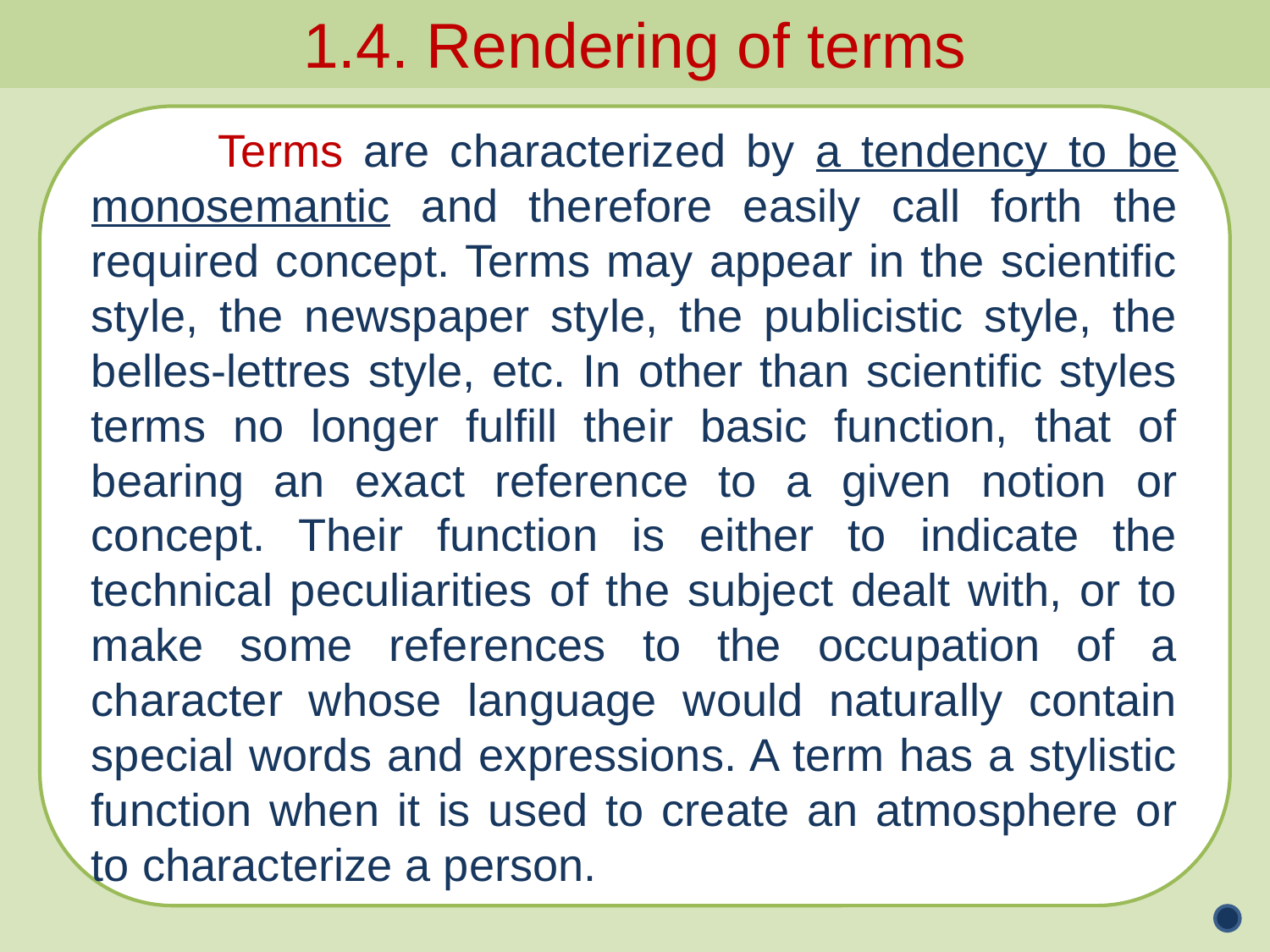

1.4. Rendering of terms
	Terms are characterized by a tendency to be monosemantic and therefore easily call forth the required concept. Terms may appear in the scientific style, the newspaper style, the publicistic style, the belles-lettres style, etc. In other than scientific styles terms no longer fulfill their basic function, that of bearing an exact reference to a given notion or concept. Their function is either to indicate the technical peculiarities of the subject dealt with, or to make some references to the occupation of a character whose language would naturally contain special words and expressions. A term has a stylistic function when it is used to create an atmosphere or to characterize a person.